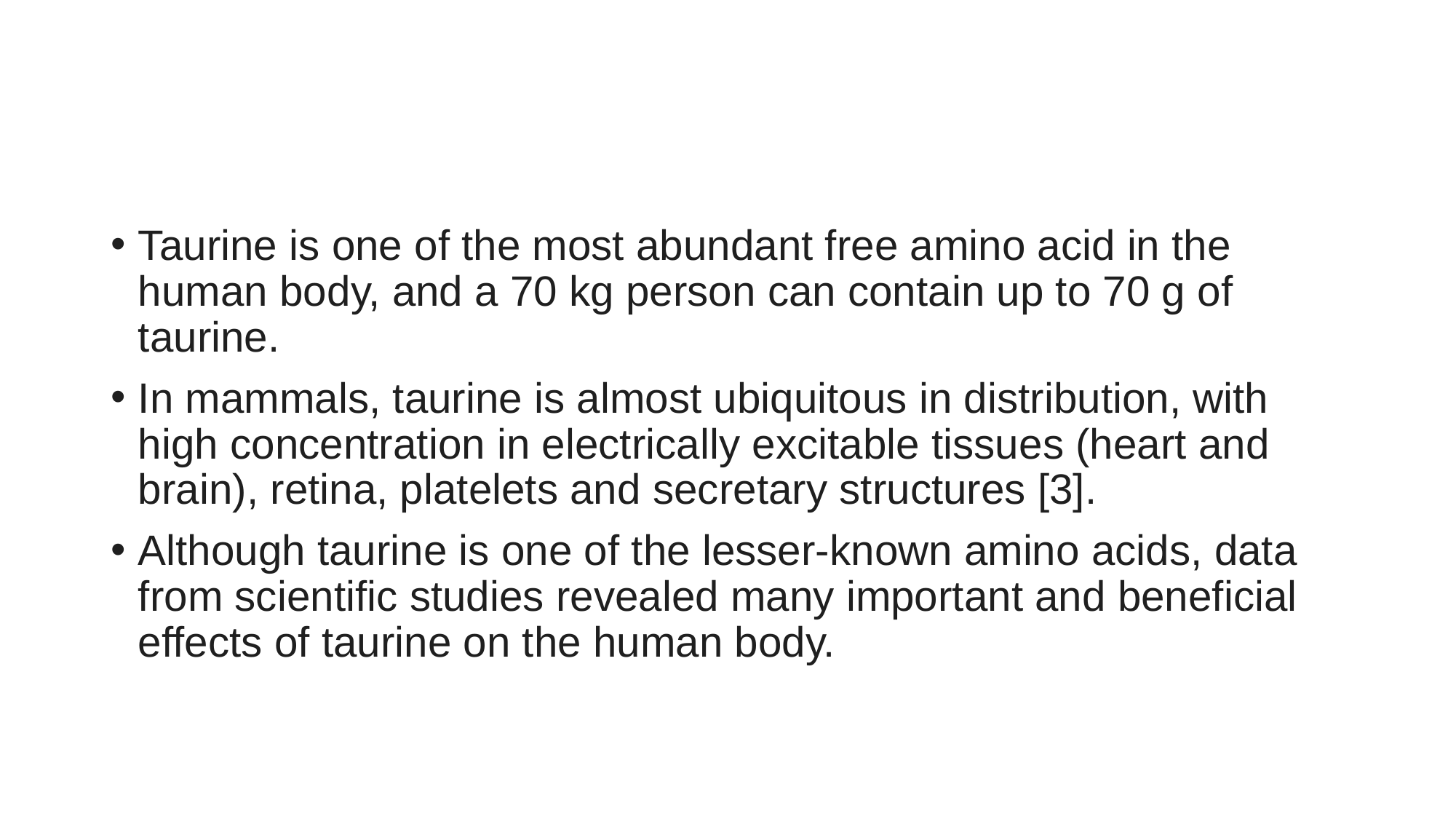

#
Taurine is one of the most abundant free amino acid in the human body, and a 70 kg person can contain up to 70 g of taurine.
In mammals, taurine is almost ubiquitous in distribution, with high concentration in electrically excitable tissues (heart and brain), retina, platelets and secretary structures [3].
Although taurine is one of the lesser-known amino acids, data from scientific studies revealed many important and beneficial effects of taurine on the human body.